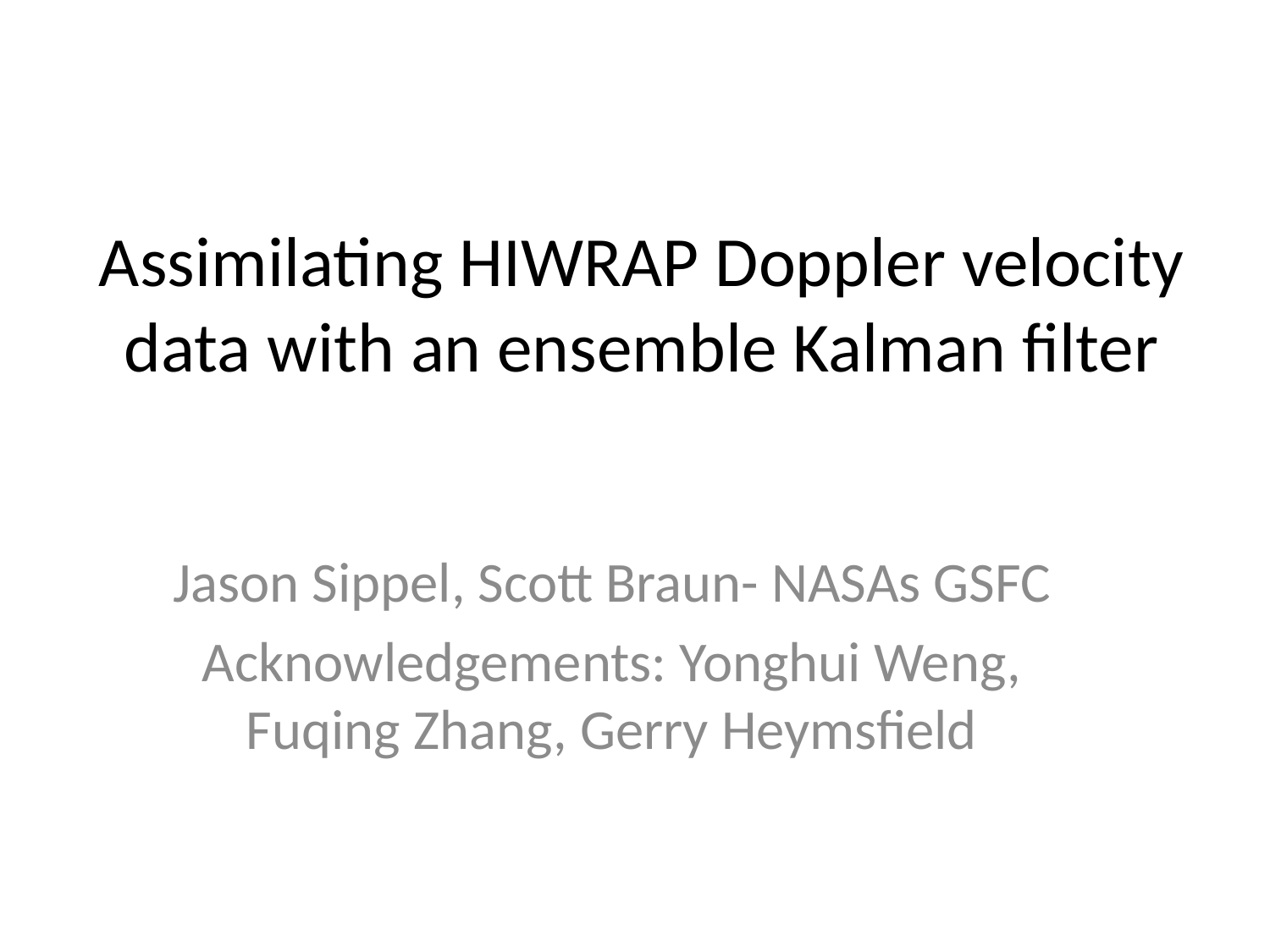

# Assimilating HIWRAP Doppler velocity data with an ensemble Kalman filter
Jason Sippel, Scott Braun- NASAs GSFC
Acknowledgements: Yonghui Weng, Fuqing Zhang, Gerry Heymsfield